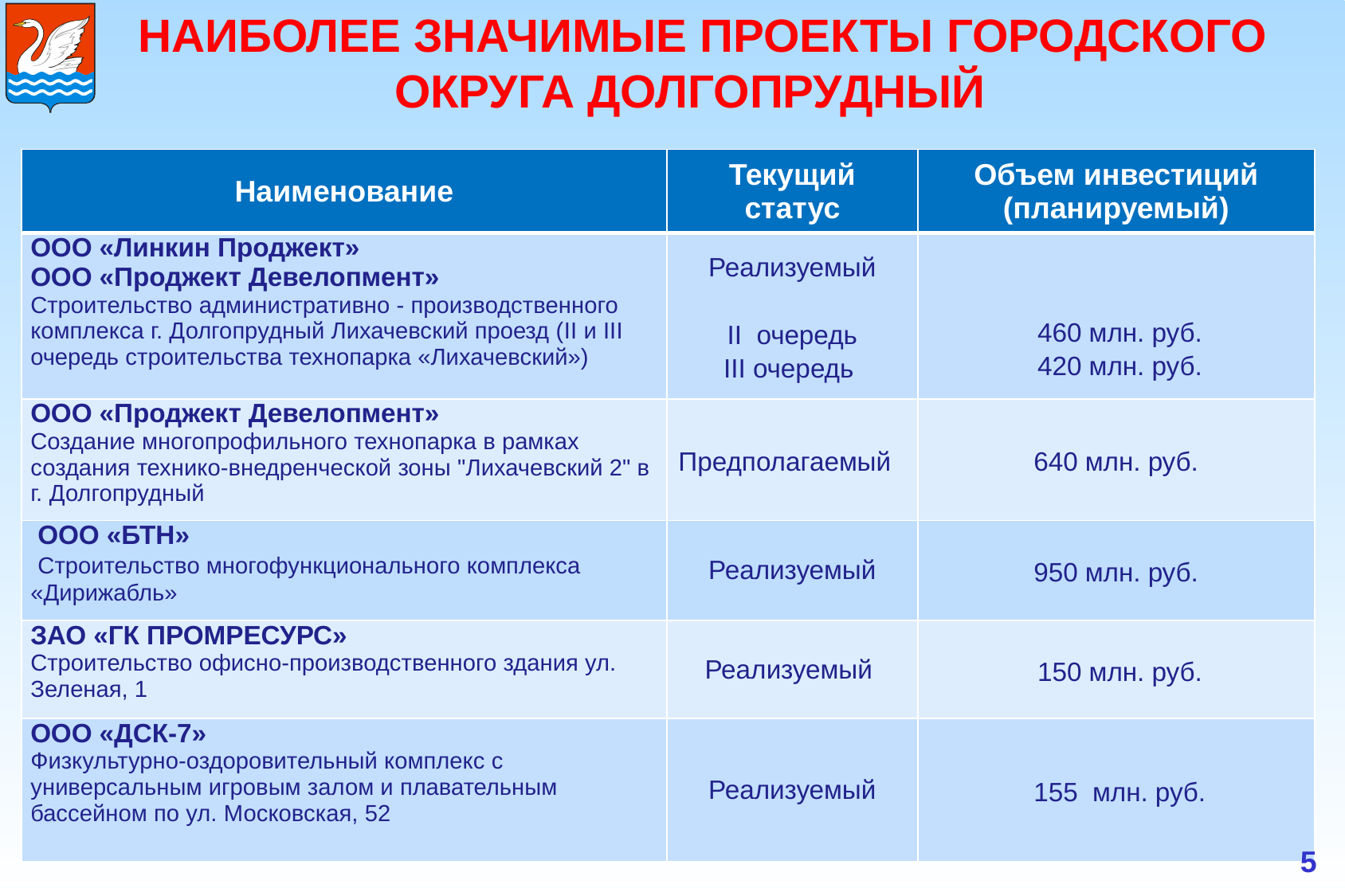

НАИБОЛЕЕ ЗНАЧИМЫЕ ПРОЕКТЫ ГОРОДСКОГО ОКРУГА ДОЛГОПРУДНЫЙ
| Наименование | Текущий статус | Объем инвестиций (планируемый) |
| --- | --- | --- |
| ООО «Линкин Проджект» ООО «Проджект Девелопмент» Строительство административно - производственного комплекса г. Долгопрудный Лихачевский проезд (II и III очередь строительства технопарка «Лихачевский») | Реализуемый II очередь III очередь | 460 млн. руб. 420 млн. руб. |
| ООО «Проджект Девелопмент» Создание многопрофильного технопарка в рамках создания технико-внедренческой зоны "Лихачевский 2" в г. Долгопрудный | Предполагаемый | 640 млн. руб. |
| ООО «БТН» Строительство многофункционального комплекса «Дирижабль» | Реализуемый | 950 млн. руб. |
| ЗАО «ГК ПРОМРЕСУРС» Строительство офисно-производственного здания ул. Зеленая, 1 | Реализуемый | 150 млн. руб. |
| ООО «ДСК-7» Физкультурно-оздоровительный комплекс с универсальным игровым залом и плавательным бассейном по ул. Московская, 52 | Реализуемый | 155 млн. руб. |
5